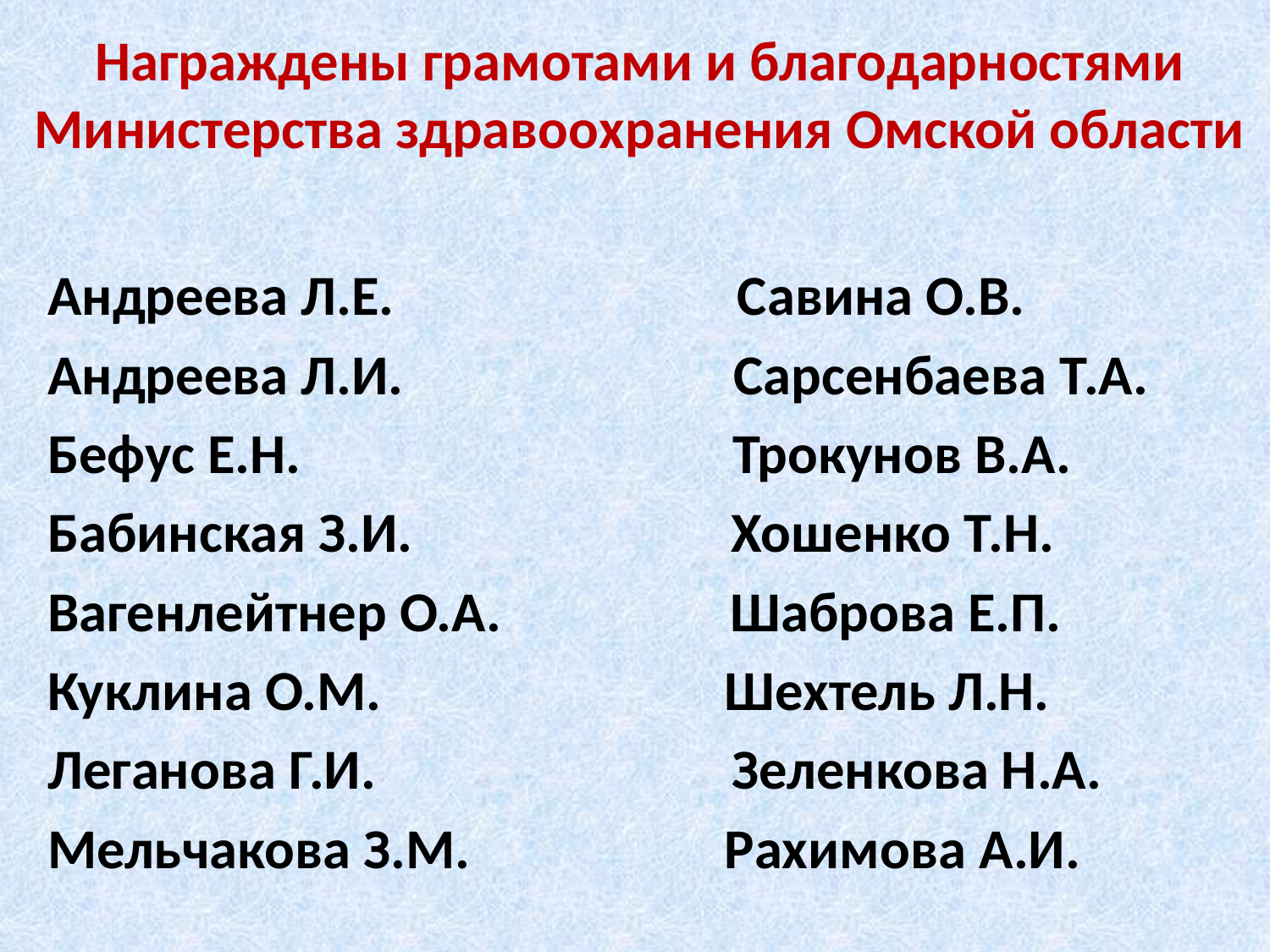

Награждены грамотами и благодарностями Министерства здравоохранения Омской области
Андреева Л.Е.                           Савина О.В.
Андреева Л.И.                          Сарсенбаева Т.А.
Бефус Е.Н.                                  Трокунов В.А.
Бабинская З.И.                         Хошенко Т.Н.
Вагенлейтнер О.А.                  Шаброва Е.П.
Куклина О.М.                           Шехтель Л.Н.
Леганова Г.И.                            Зеленкова Н.А.
Мельчакова З.М.                    Рахимова А.И.